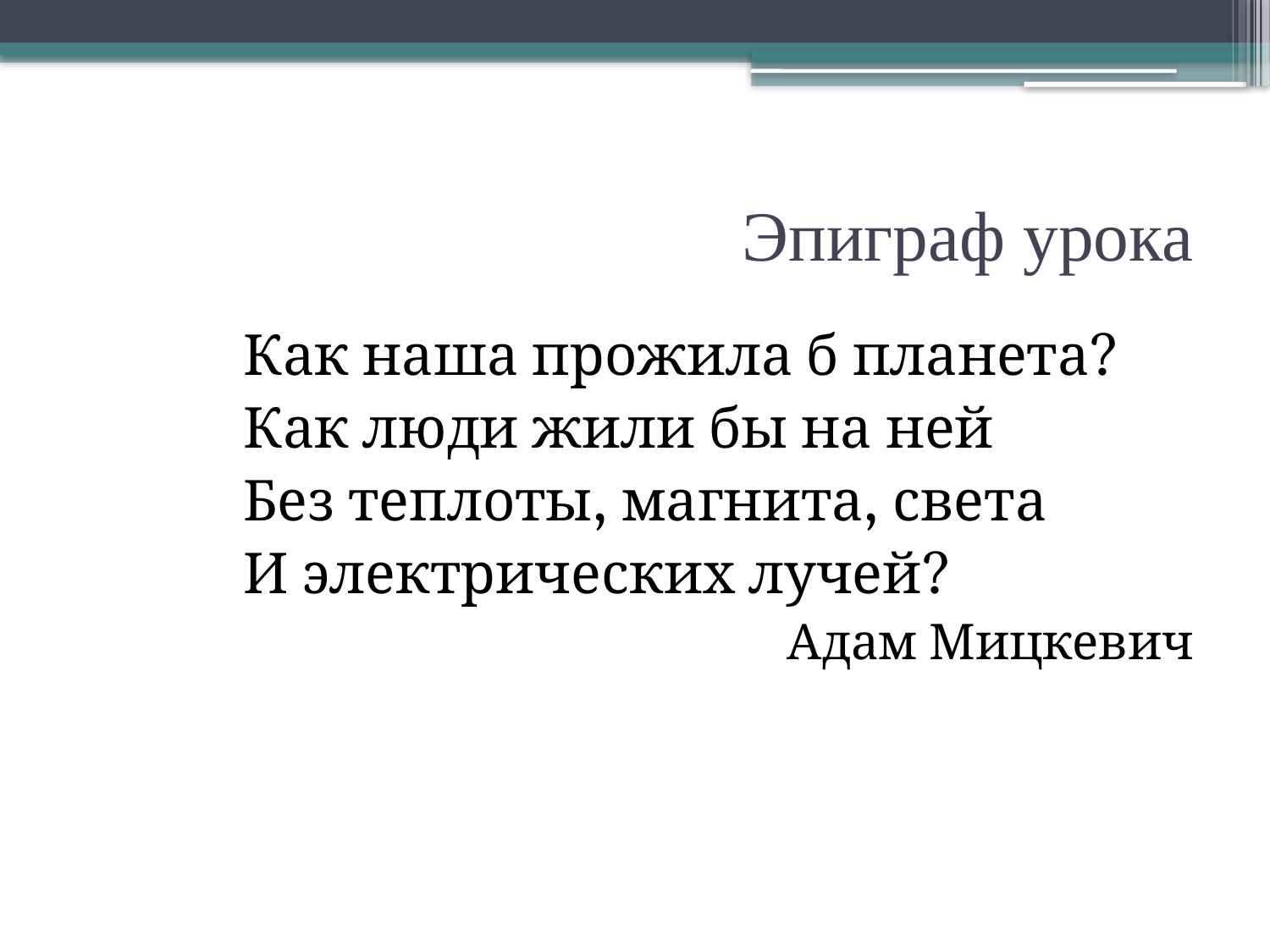

# Эпиграф урока
Как наша прожила б планета?
Как люди жили бы на ней
Без теплоты, магнита, света
И электрических лучей?
 Адам Мицкевич